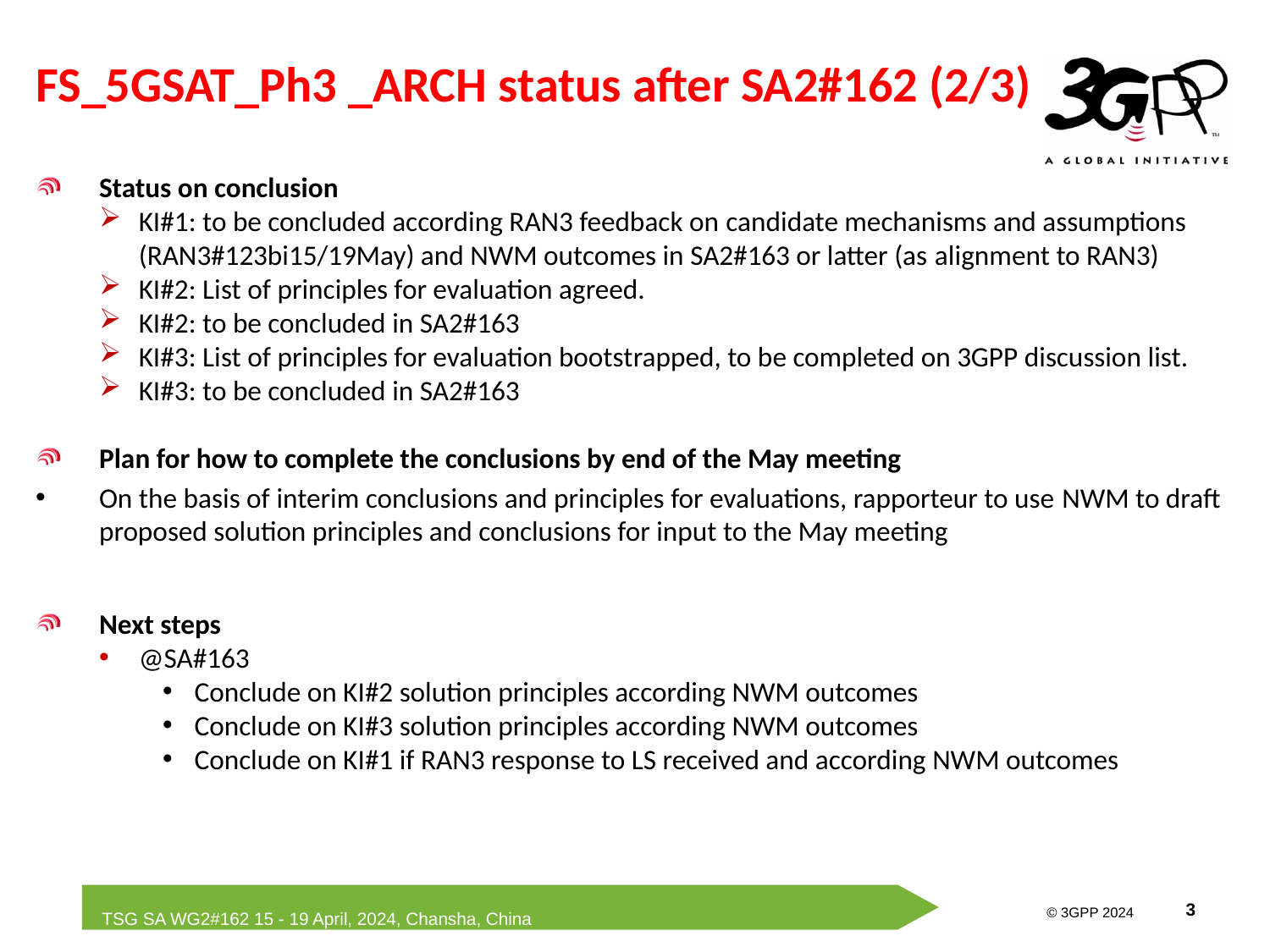

FS_5GSAT_Ph3 _ARCH status after SA2#162 (2/3)
Status on conclusion
KI#1: to be concluded according RAN3 feedback on candidate mechanisms and assumptions (RAN3#123bi15/19May) and NWM outcomes in SA2#163 or latter (as alignment to RAN3)
KI#2: List of principles for evaluation agreed.
KI#2: to be concluded in SA2#163
KI#3: List of principles for evaluation bootstrapped, to be completed on 3GPP discussion list.
KI#3: to be concluded in SA2#163

Plan for how to complete the conclusions by end of the May meeting
On the basis of interim conclusions and principles for evaluations, rapporteur to use NWM to draft proposed solution principles and conclusions for input to the May meeting

Next steps
@SA#163
Conclude on KI#2 solution principles according NWM outcomes
Conclude on KI#3 solution principles according NWM outcomes
Conclude on KI#1 if RAN3 response to LS received and according NWM outcomes